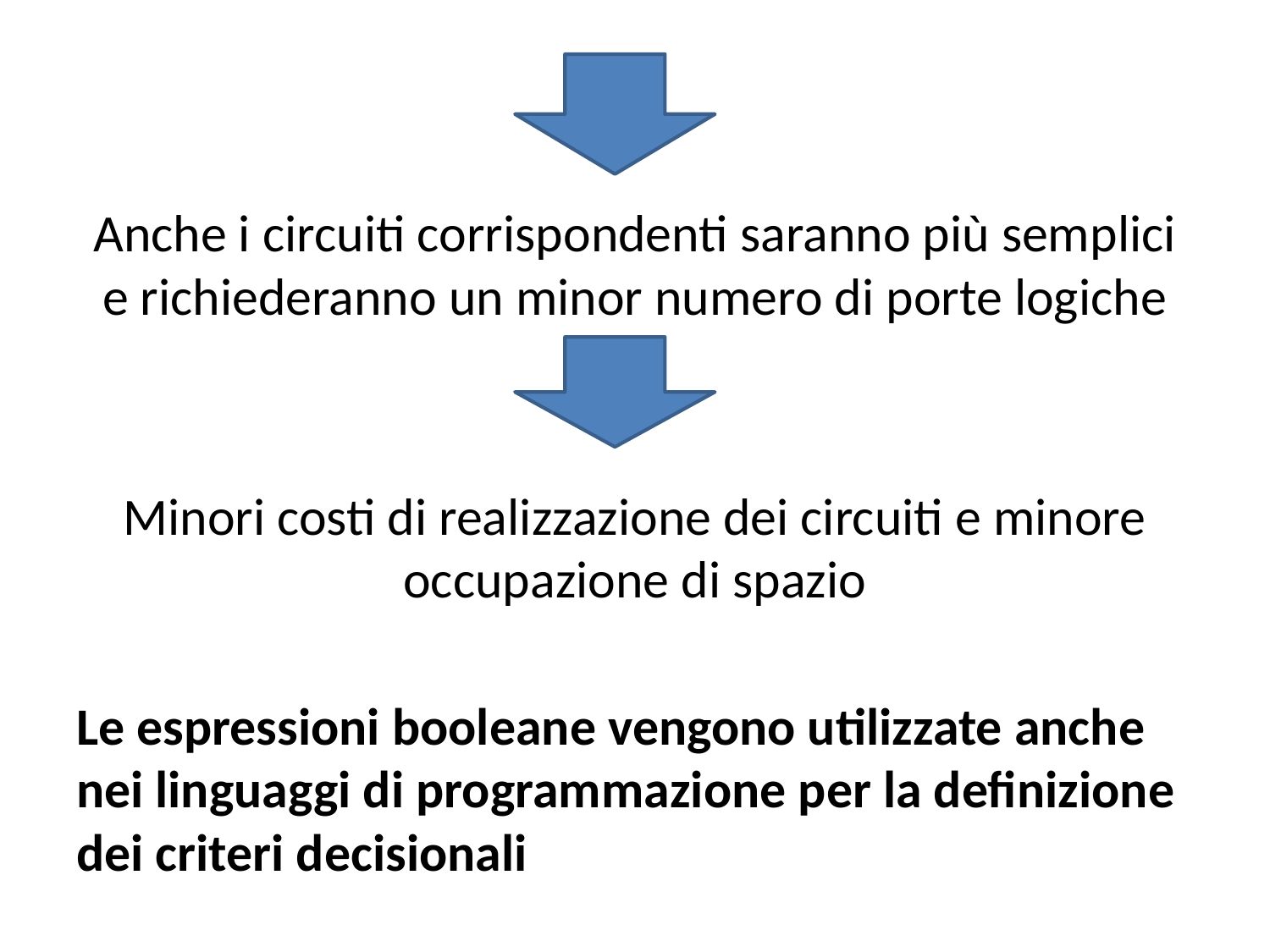

Anche i circuiti corrispondenti saranno più semplici e richiederanno un minor numero di porte logiche

Minori costi di realizzazione dei circuiti e minore occupazione di spazio

Le espressioni booleane vengono utilizzate anche nei linguaggi di programmazione per la definizione dei criteri decisionali